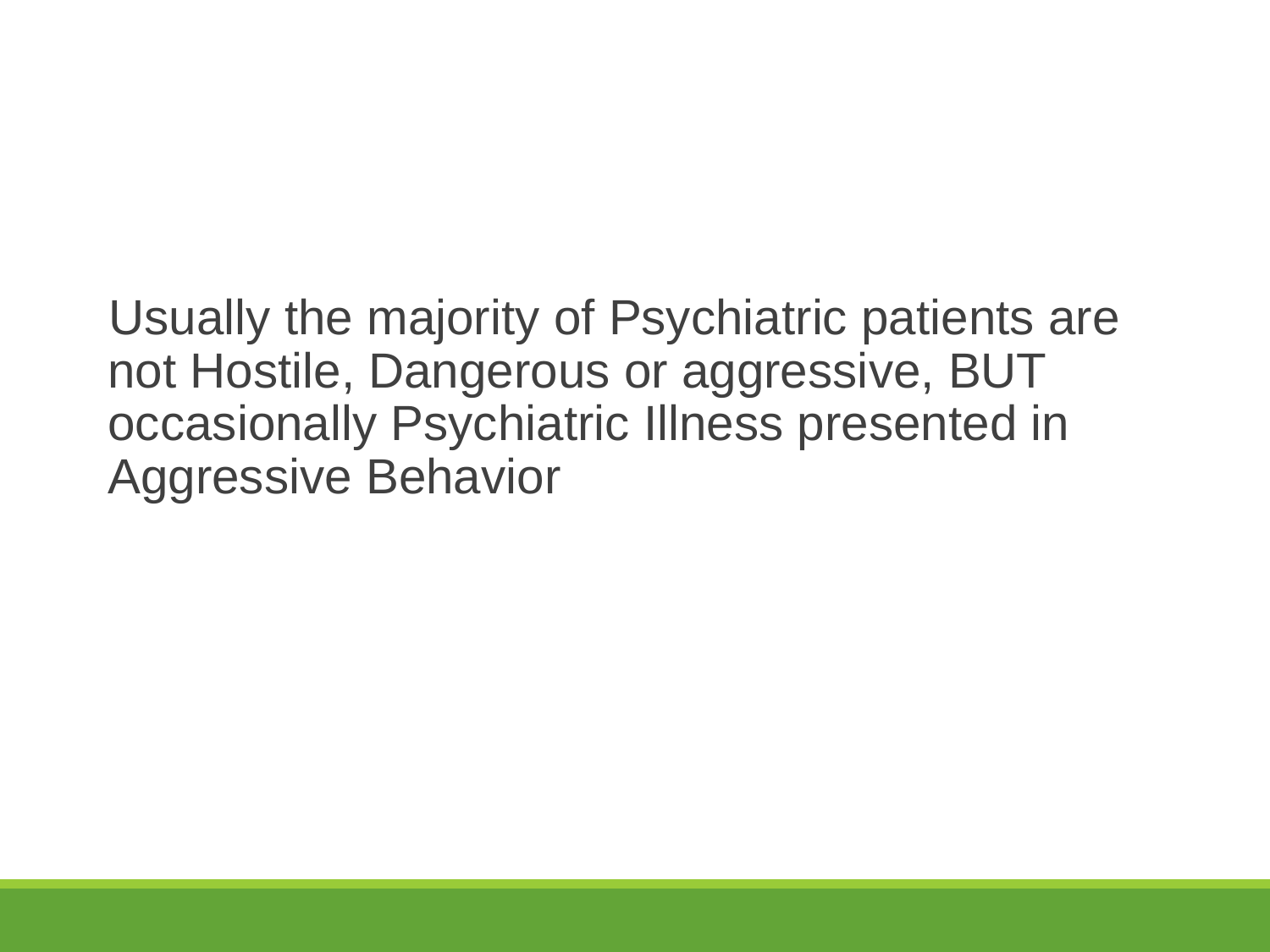

#
 Usually the majority of Psychiatric patients are not Hostile, Dangerous or aggressive, BUT occasionally Psychiatric Illness presented in Aggressive Behavior